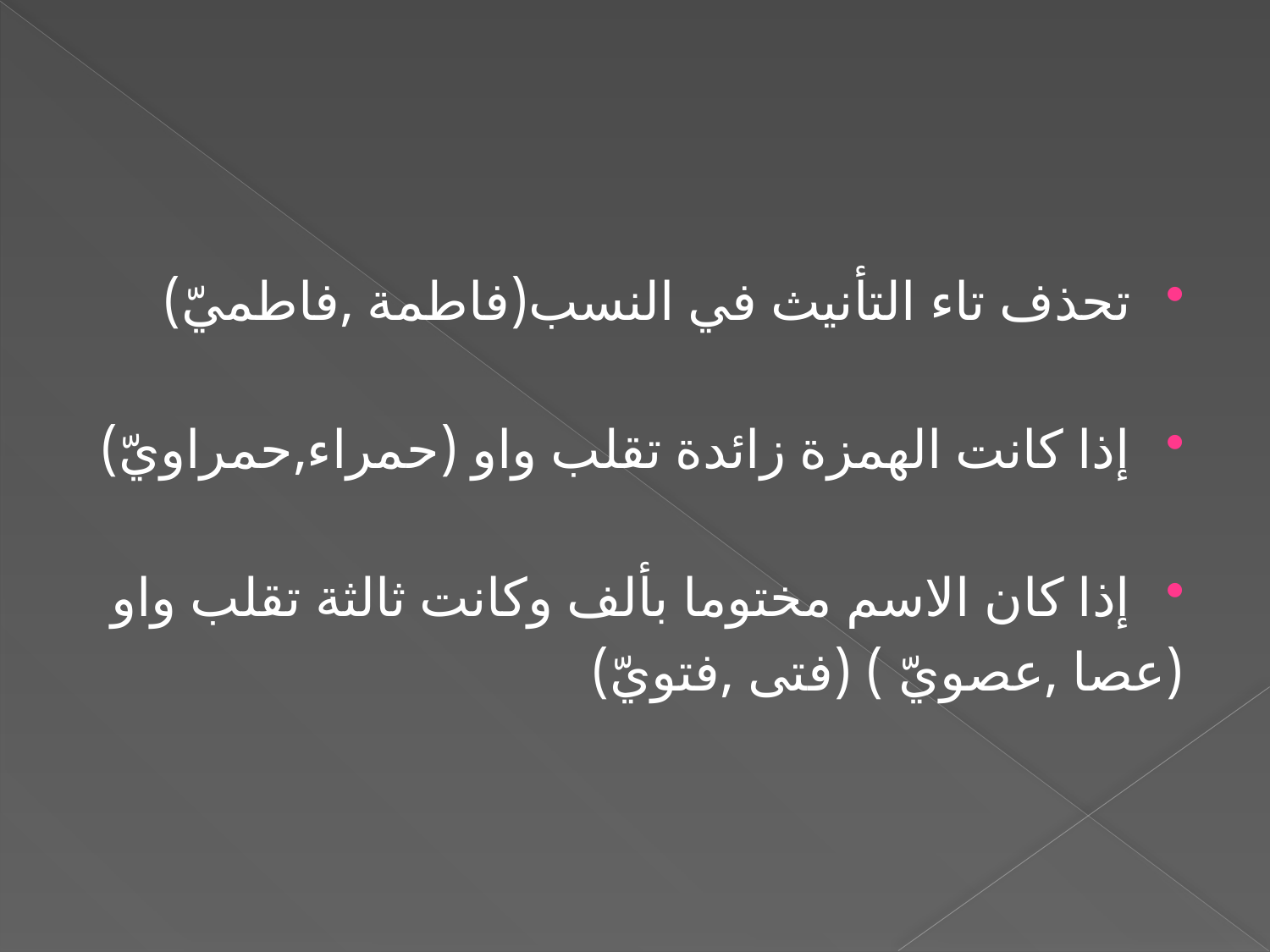

#
تحذف تاء التأنيث في النسب(فاطمة ,فاطميّ)

إذا كانت الهمزة زائدة تقلب واو (حمراء,حمراويّ)

إذا كان الاسم مختوما بألف وكانت ثالثة تقلب واو
(عصا ,عصويّ ) (فتى ,فتويّ)